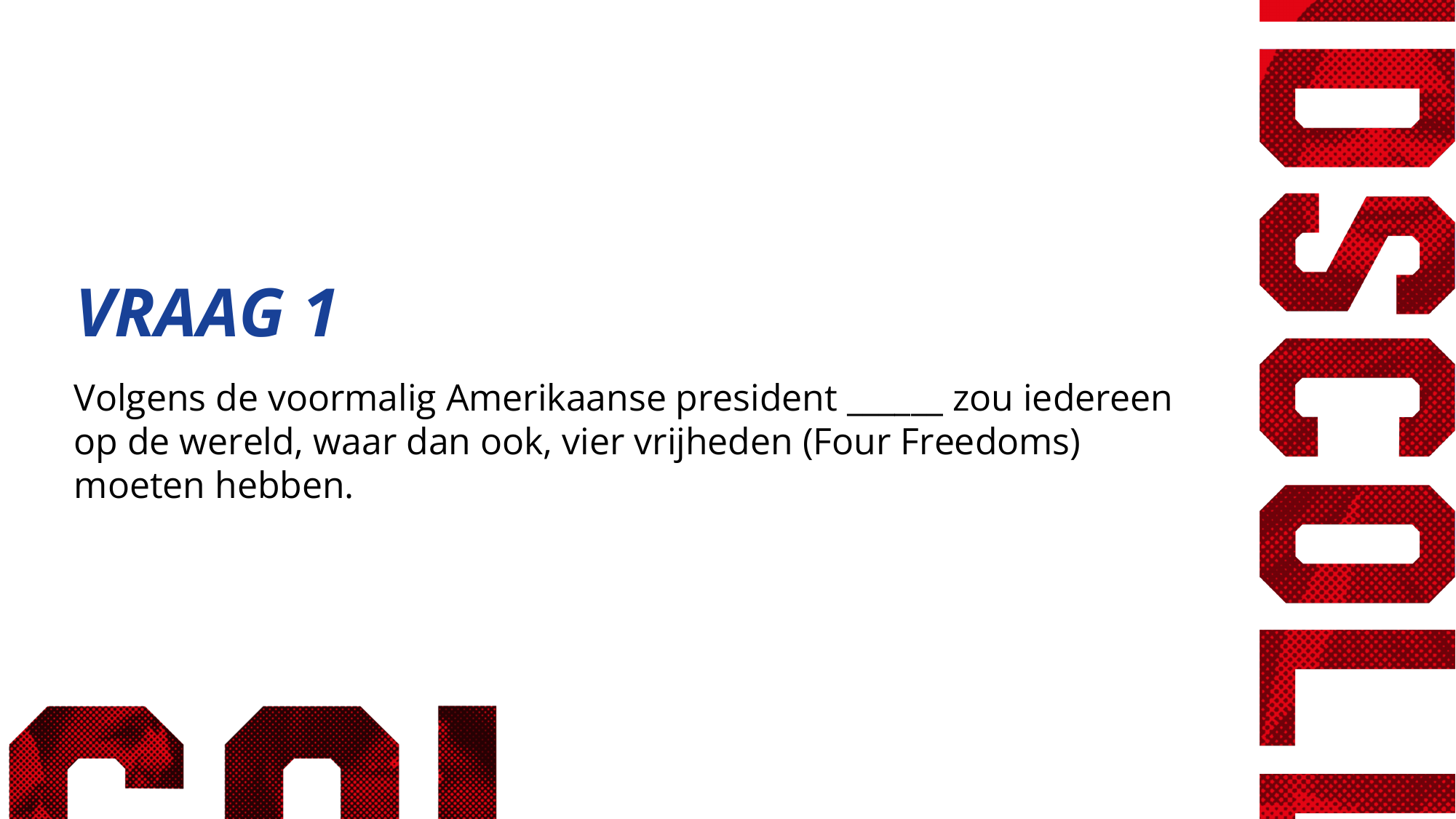

VRAAG 1
Volgens de voormalig Amerikaanse president ______ zou iedereen op de wereld, waar dan ook, vier vrijheden (Four Freedoms) moeten hebben.